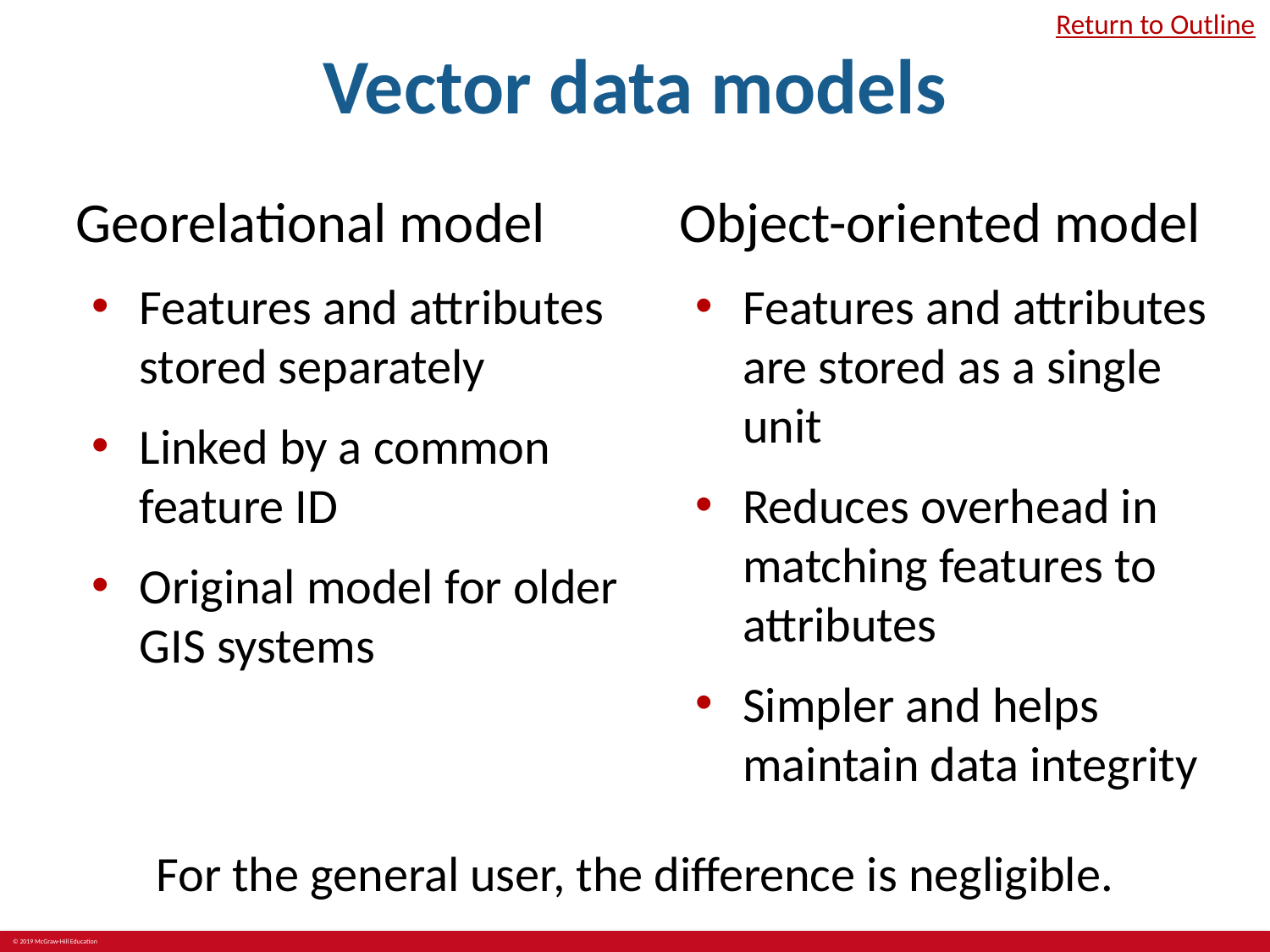

# Vector data models
Return to Outline
Georelational model
Features and attributes stored separately
Linked by a common feature ID
Original model for older GIS systems
Object-oriented model
Features and attributes are stored as a single unit
Reduces overhead in matching features to attributes
Simpler and helps maintain data integrity
For the general user, the difference is negligible.